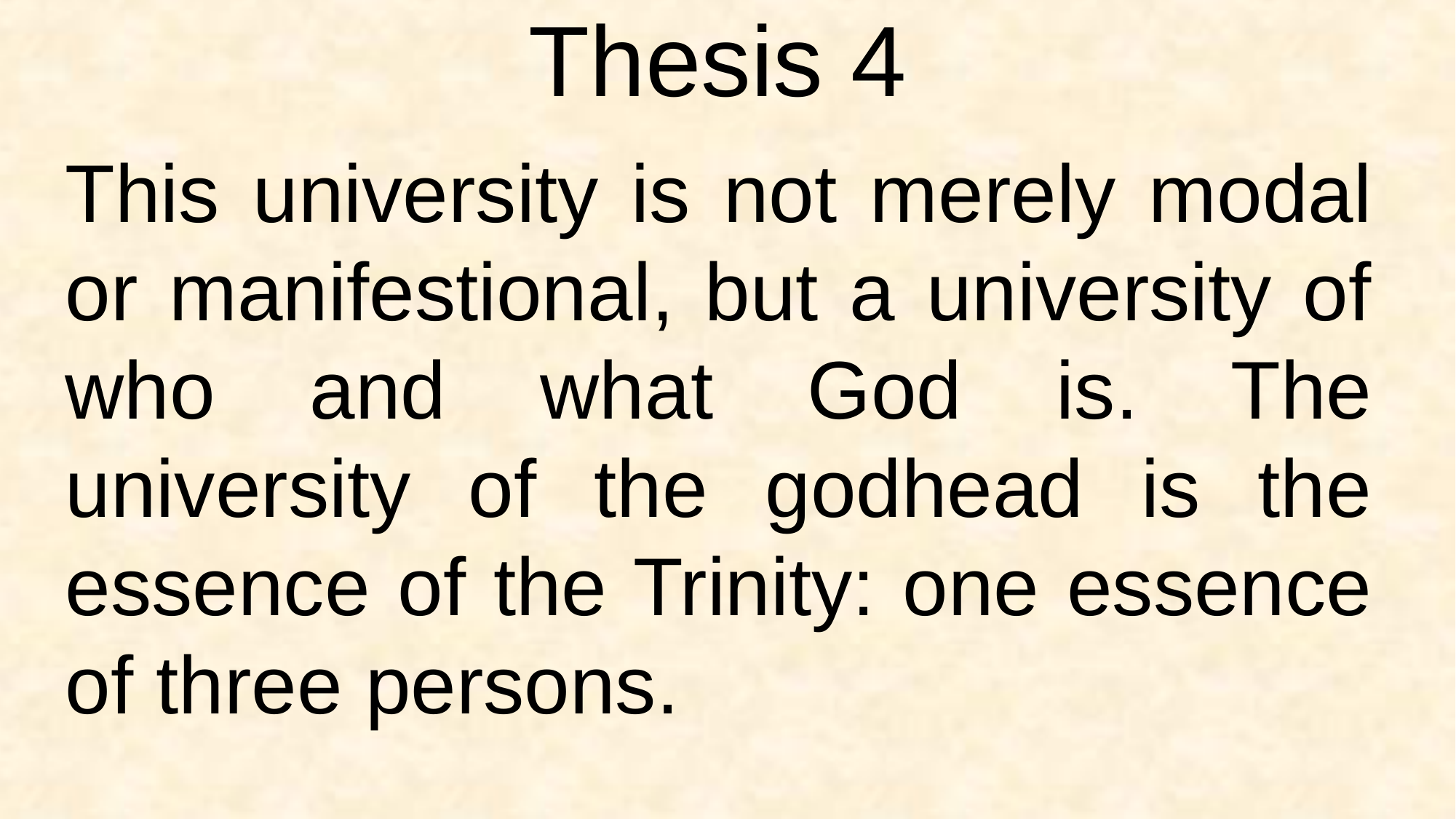

Thesis 4
This university is not merely modal or manifestional, but a university of who and what God is. The university of the godhead is the essence of the Trinity: one essence of three persons.